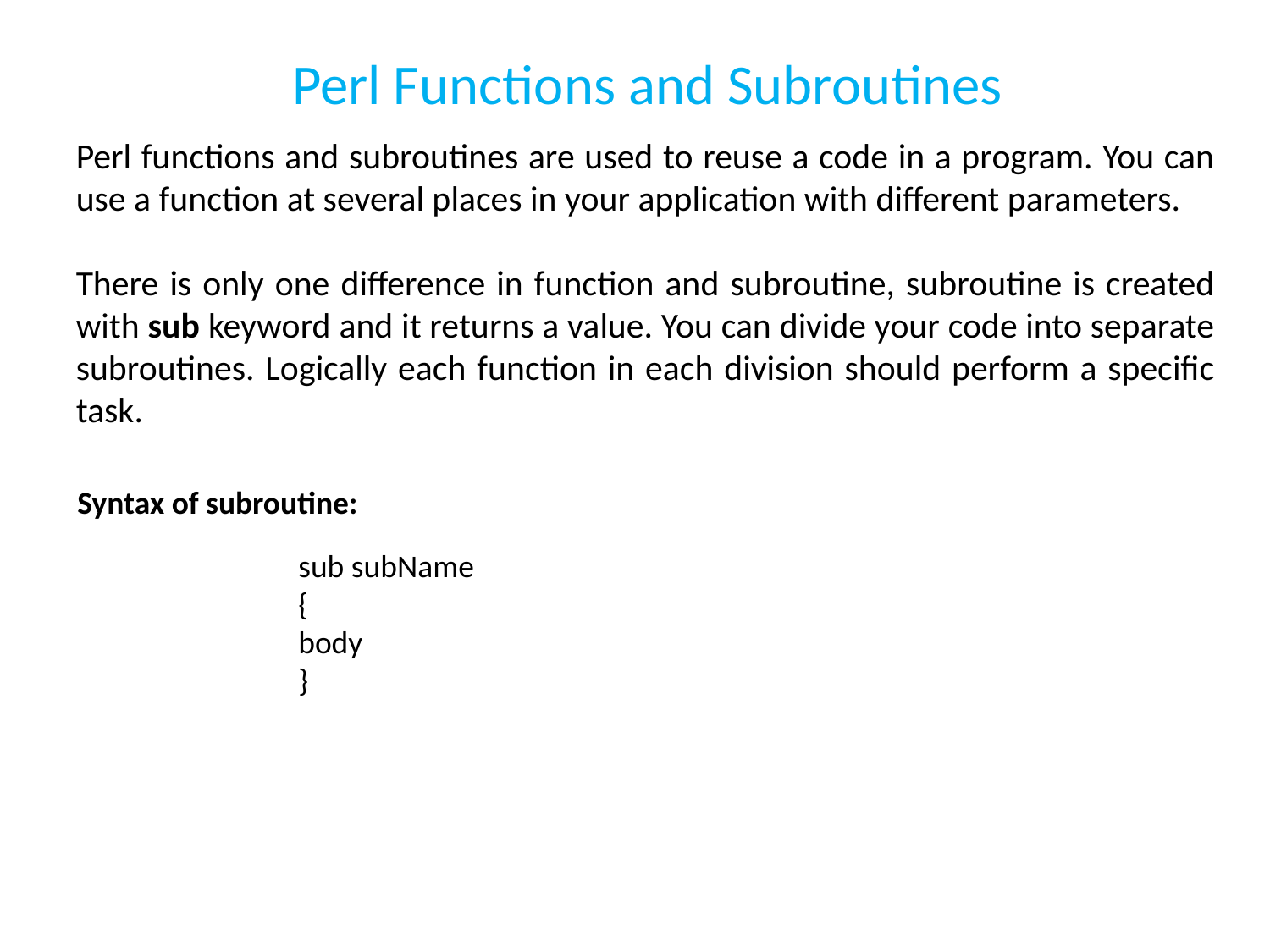

Perl Functions and Subroutines
Perl functions and subroutines are used to reuse a code in a program. You can use a function at several places in your application with different parameters.

There is only one difference in function and subroutine, subroutine is created with sub keyword and it returns a value. You can divide your code into separate subroutines. Logically each function in each division should perform a specific task.
Syntax of subroutine:
sub subName
{
body
}